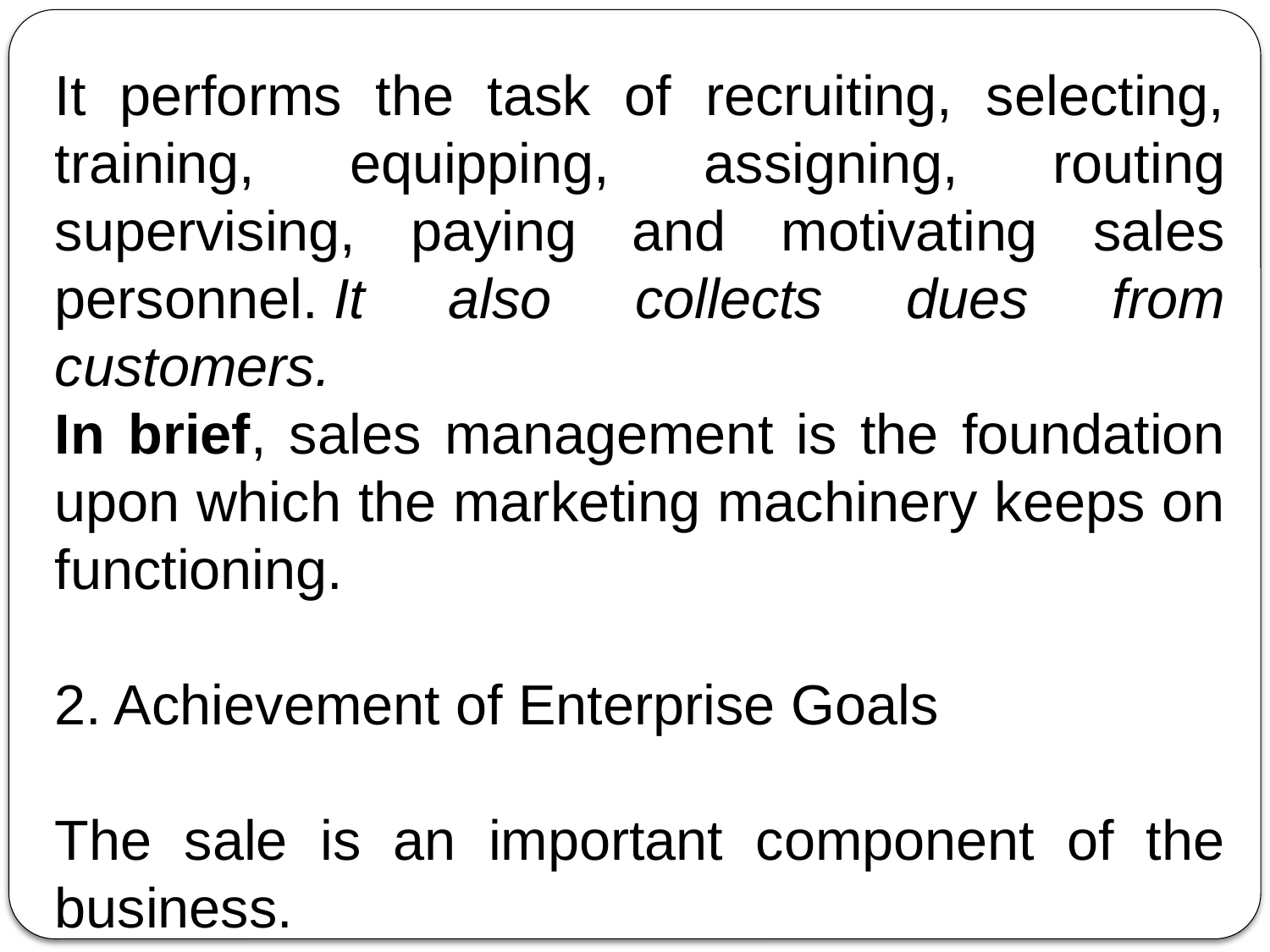

It performs the task of recruiting, selecting, training, equipping, assigning, routing supervising, paying and motivating sales personnel. It also collects dues from customers.
In brief, sales management is the foundation upon which the marketing machinery keeps on functioning.

2. Achievement of Enterprise Goals

The sale is an important component of the business.
The functioning of the sales department is associated with sales and profits.